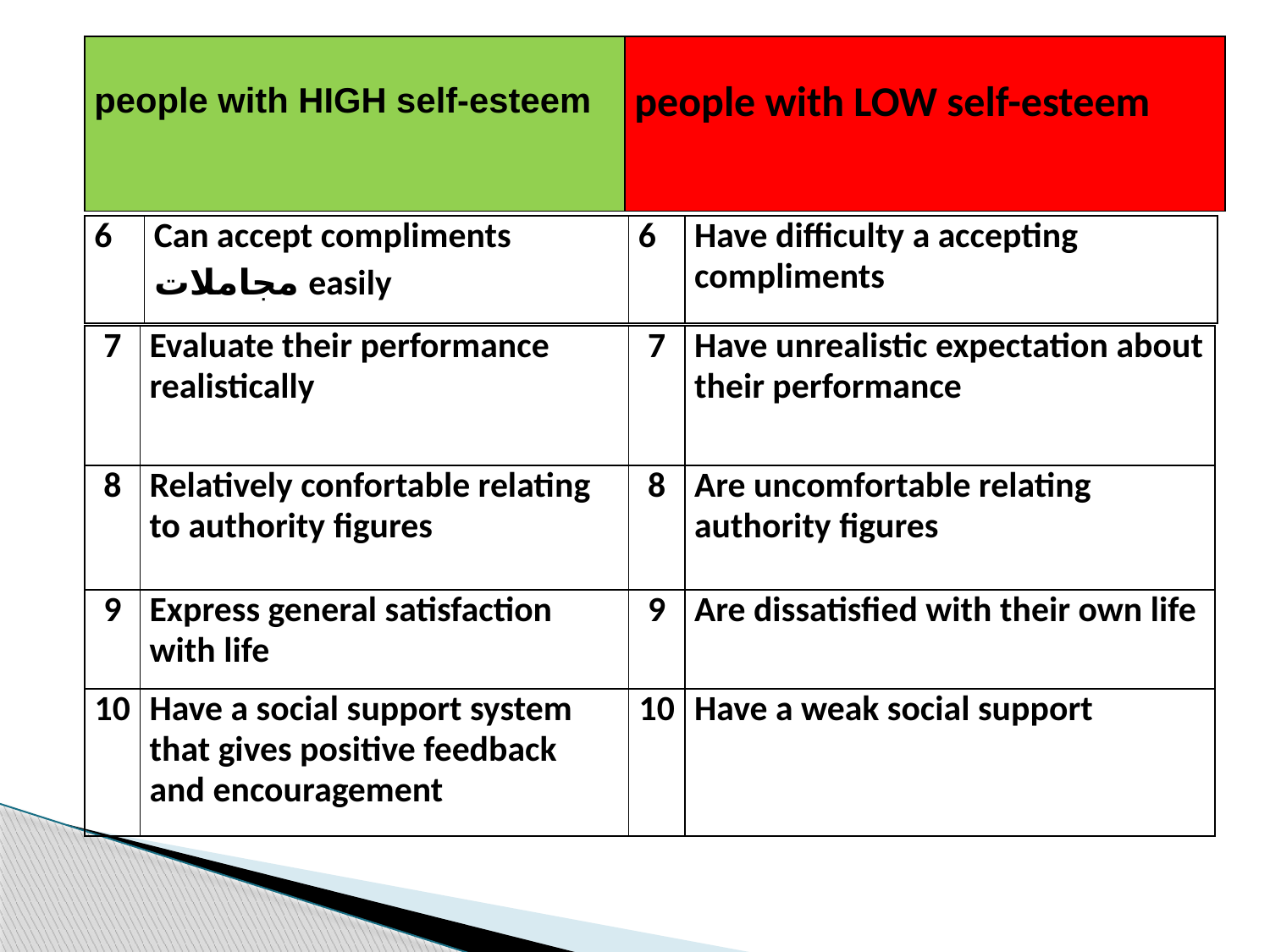

| people with HIGH self-esteem | people with LOW self-esteem |
| --- | --- |
| 6 | Can accept compliments مجاملات easily | 6 | Have difficulty a accepting compliments |
| --- | --- | --- | --- |
| 7 | Evaluate their performance realistically | 7 | Have unrealistic expectation about their performance |
| --- | --- | --- | --- |
| 8 | Relatively confortable relating to authority figures | 8 | Are uncomfortable relating authority figures |
| 9 | Express general satisfaction with life | 9 | Are dissatisfied with their own life |
| 10 | Have a social support system that gives positive feedback and encouragement | 10 | Have a weak social support |